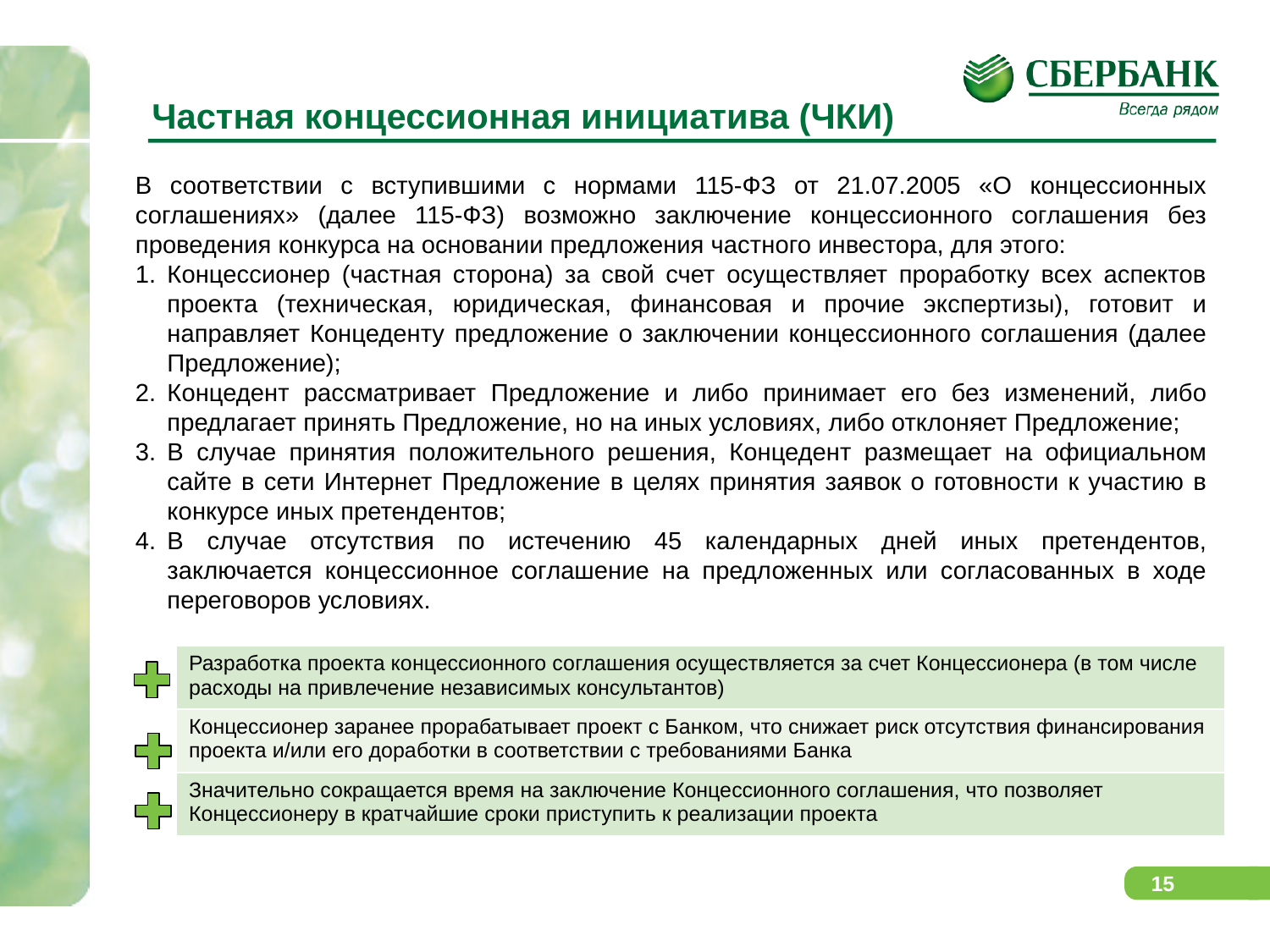

Частная концессионная инициатива (ЧКИ)
В соответствии с вступившими с нормами 115-ФЗ от 21.07.2005 «О концессионных соглашениях» (далее 115-ФЗ) возможно заключение концессионного соглашения без проведения конкурса на основании предложения частного инвестора, для этого:
Концессионер (частная сторона) за свой счет осуществляет проработку всех аспектов проекта (техническая, юридическая, финансовая и прочие экспертизы), готовит и направляет Концеденту предложение о заключении концессионного соглашения (далее Предложение);
Концедент рассматривает Предложение и либо принимает его без изменений, либо предлагает принять Предложение, но на иных условиях, либо отклоняет Предложение;
В случае принятия положительного решения, Концедент размещает на официальном сайте в сети Интернет Предложение в целях принятия заявок о готовности к участию в конкурсе иных претендентов;
В случае отсутствия по истечению 45 календарных дней иных претендентов, заключается концессионное соглашение на предложенных или согласованных в ходе переговоров условиях.
| Разработка проекта концессионного соглашения осуществляется за счет Концессионера (в том числе расходы на привлечение независимых консультантов) |
| --- |
| Концессионер заранее прорабатывает проект с Банком, что снижает риск отсутствия финансирования проекта и/или его доработки в соответствии с требованиями Банка |
| Значительно сокращается время на заключение Концессионного соглашения, что позволяет Концессионеру в кратчайшие сроки приступить к реализации проекта |